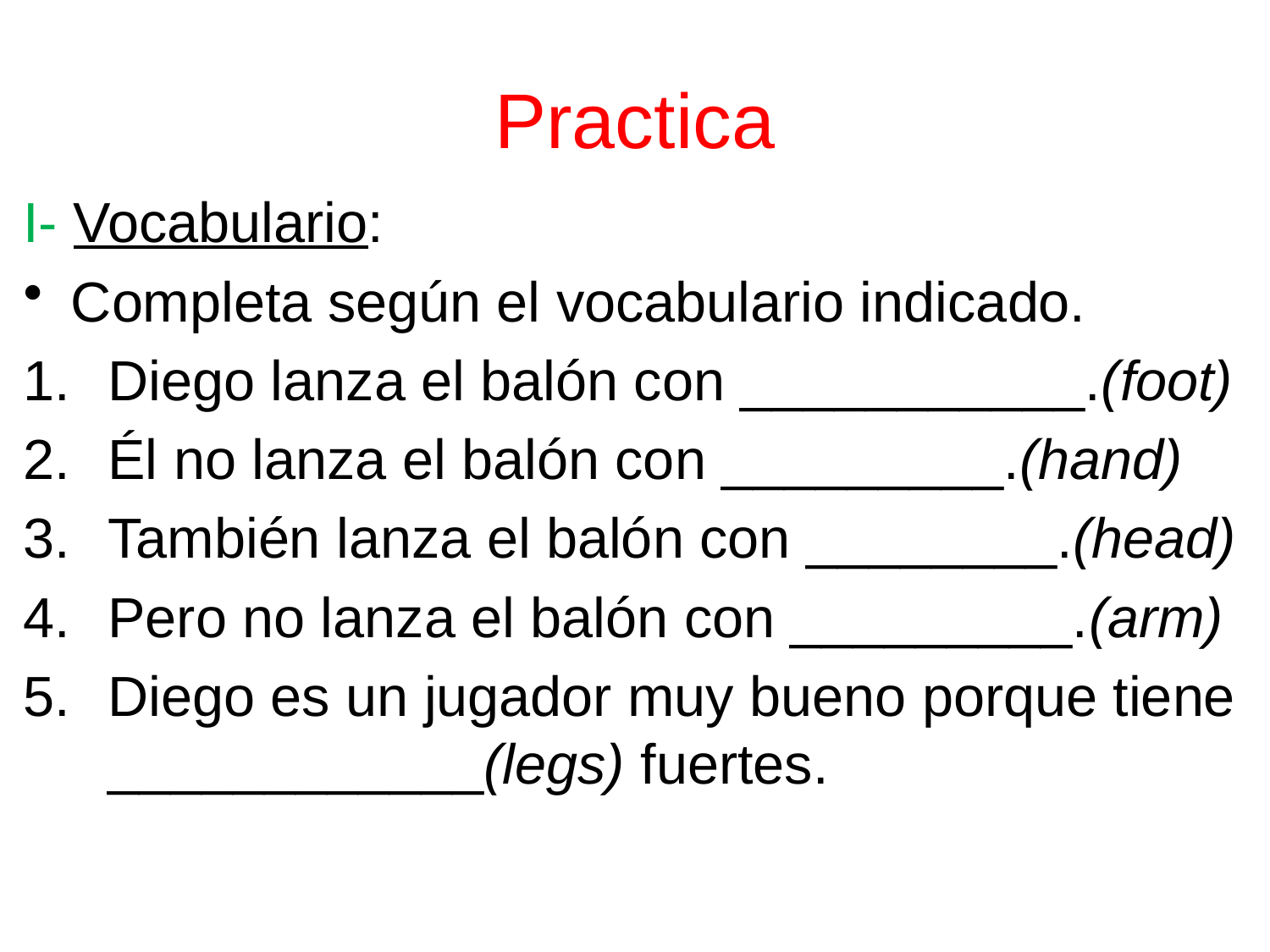

# Practica
I- Vocabulario:
Completa según el vocabulario indicado.
Diego lanza el balón con ___________.(foot)
Él no lanza el balón con _________.(hand)
También lanza el balón con ________.(head)
Pero no lanza el balón con _________.(arm)
Diego es un jugador muy bueno porque tiene ____________(legs) fuertes.